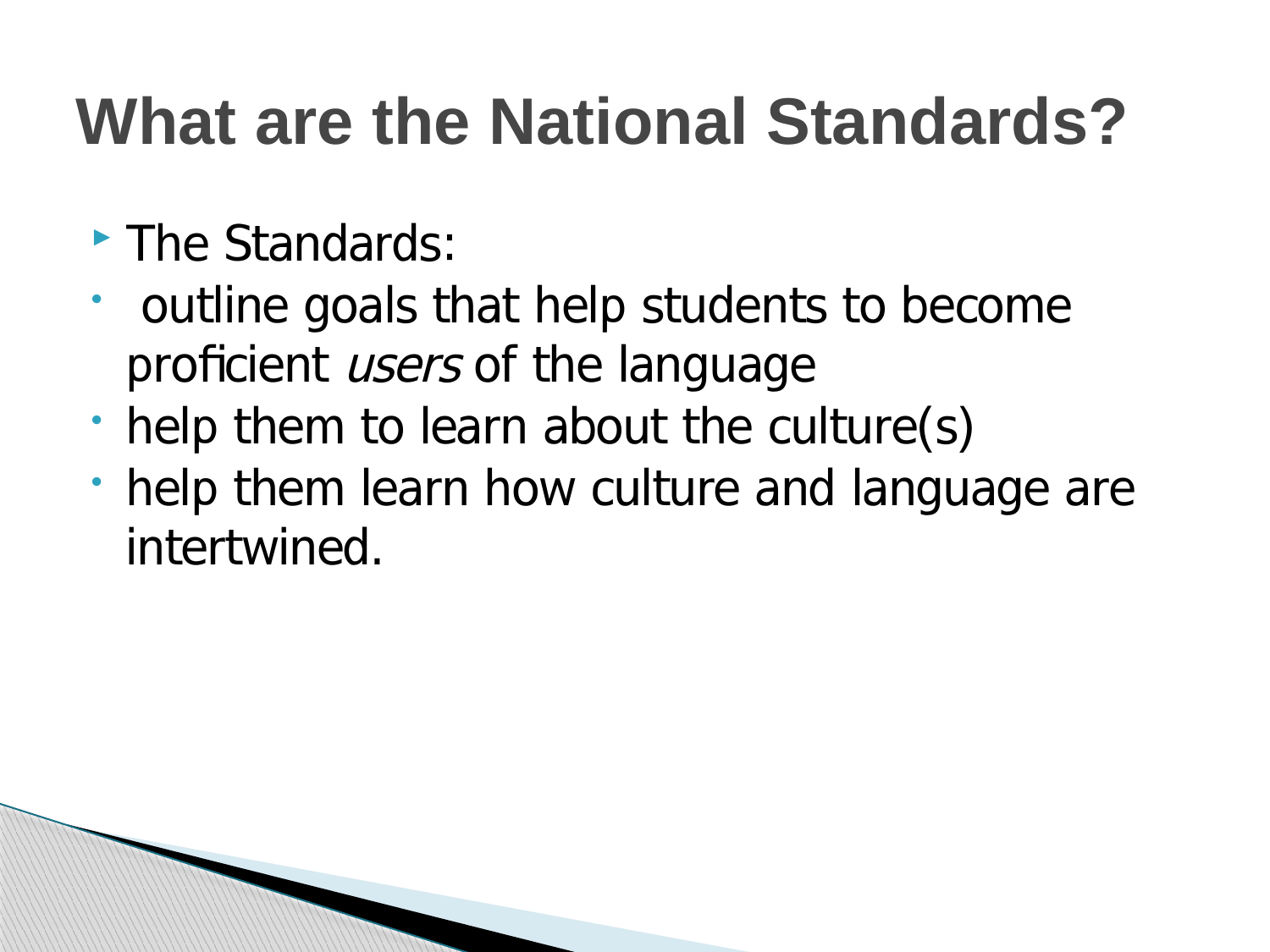

# What are the National Standards?
The Standards:
 outline goals that help students to become proficient users of the language
help them to learn about the culture(s)
help them learn how culture and language are intertwined.